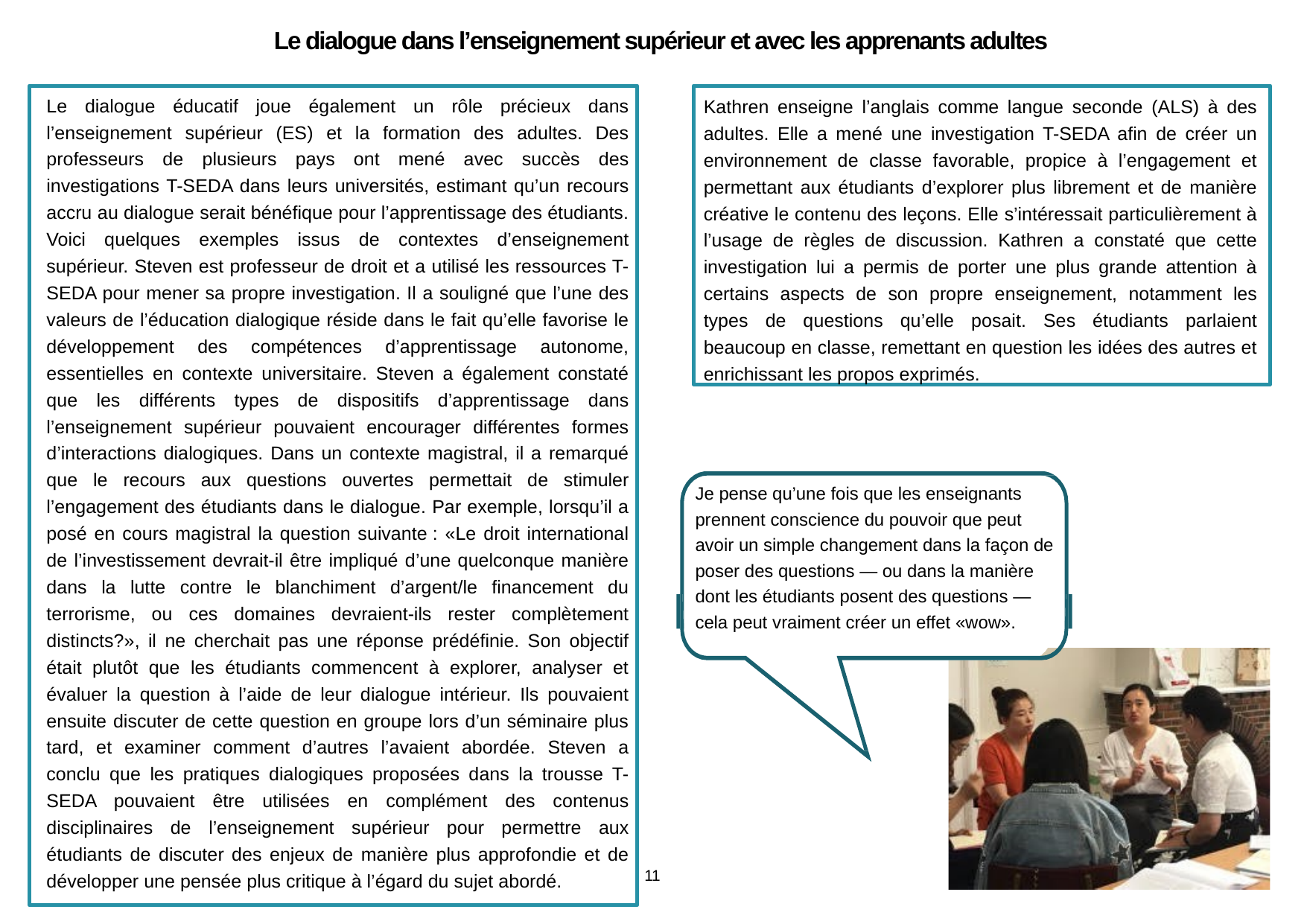

Le dialogue dans l’enseignement supérieur et avec les apprenants adultes

Kathren enseigne l’anglais comme langue seconde (ALS) à des adultes. Elle a mené une investigation T-SEDA afin de créer un environnement de classe favorable, propice à l’engagement et permettant aux étudiants d’explorer plus librement et de manière créative le contenu des leçons. Elle s’intéressait particulièrement à l’usage de règles de discussion. Kathren a constaté que cette investigation lui a permis de porter une plus grande attention à certains aspects de son propre enseignement, notamment les types de questions qu’elle posait. Ses étudiants parlaient beaucoup en classe, remettant en question les idées des autres et enrichissant les propos exprimés.
Le dialogue éducatif joue également un rôle précieux dans l’enseignement supérieur (ES) et la formation des adultes. Des professeurs de plusieurs pays ont mené avec succès des investigations T-SEDA dans leurs universités, estimant qu’un recours accru au dialogue serait bénéfique pour l’apprentissage des étudiants. Voici quelques exemples issus de contextes d’enseignement supérieur. Steven est professeur de droit et a utilisé les ressources T-SEDA pour mener sa propre investigation. Il a souligné que l’une des valeurs de l’éducation dialogique réside dans le fait qu’elle favorise le développement des compétences d’apprentissage autonome, essentielles en contexte universitaire. Steven a également constaté que les différents types de dispositifs d’apprentissage dans l’enseignement supérieur pouvaient encourager différentes formes d’interactions dialogiques. Dans un contexte magistral, il a remarqué que le recours aux questions ouvertes permettait de stimuler l’engagement des étudiants dans le dialogue. Par exemple, lorsqu’il a posé en cours magistral la question suivante : «Le droit international de l’investissement devrait-il être impliqué d’une quelconque manière dans la lutte contre le blanchiment d’argent/le financement du terrorisme, ou ces domaines devraient-ils rester complètement distincts?», il ne cherchait pas une réponse prédéfinie. Son objectif était plutôt que les étudiants commencent à explorer, analyser et évaluer la question à l’aide de leur dialogue intérieur. Ils pouvaient ensuite discuter de cette question en groupe lors d’un séminaire plus tard, et examiner comment d’autres l’avaient abordée. Steven a conclu que les pratiques dialogiques proposées dans la trousse T-SEDA pouvaient être utilisées en complément des contenus disciplinaires de l’enseignement supérieur pour permettre aux étudiants de discuter des enjeux de manière plus approfondie et de développer une pensée plus critique à l’égard du sujet abordé.

Je pense qu’une fois que les enseignants prennent conscience du pouvoir que peut avoir un simple changement dans la façon de poser des questions — ou dans la manière dont les étudiants posent des questions — cela peut vraiment créer un effet «wow».

11